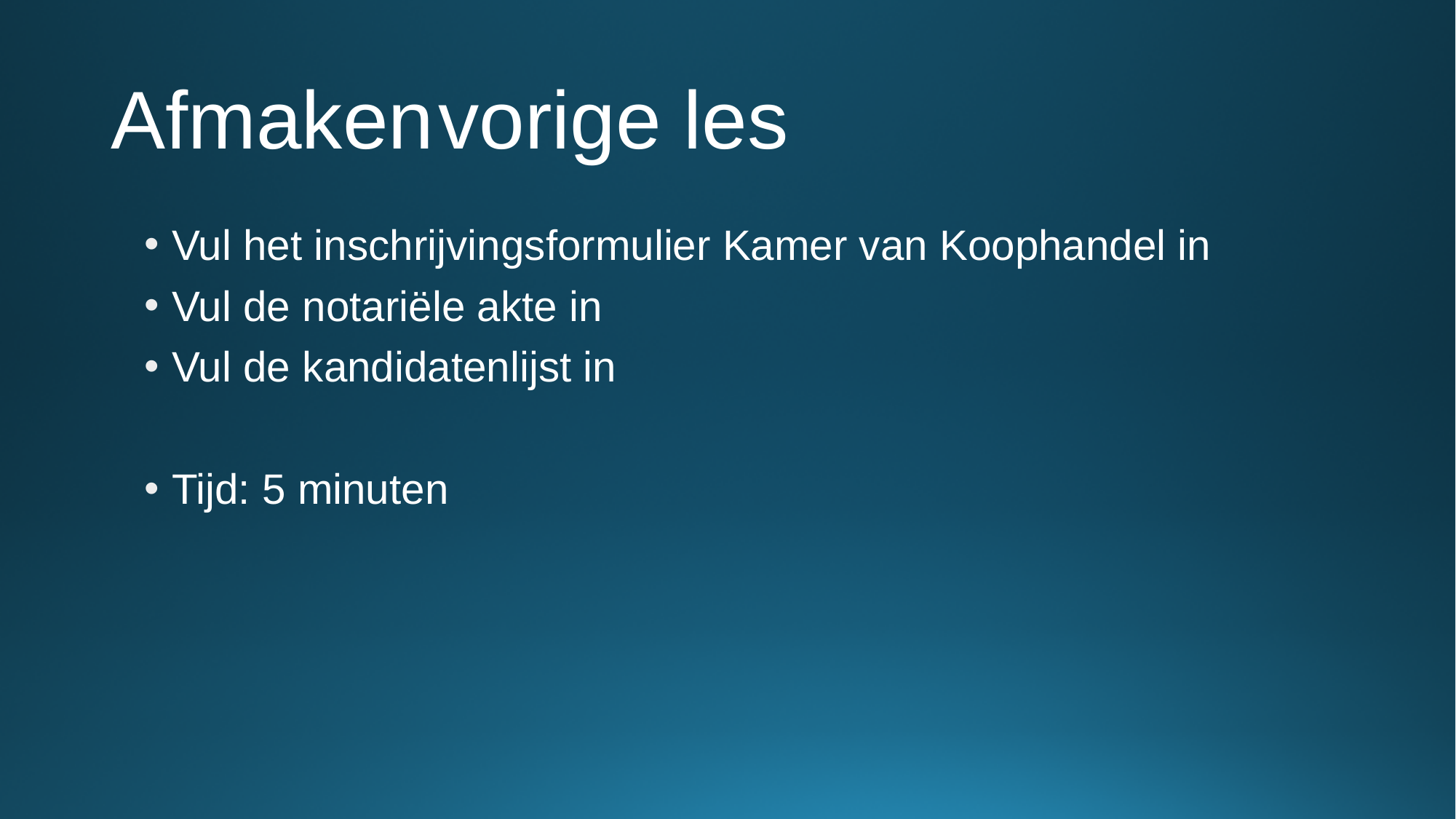

# Afmaken	vorige les
Vul het inschrijvingsformulier Kamer van Koophandel in
Vul de notariële akte in
Vul de kandidatenlijst in

Tijd: 5 minuten